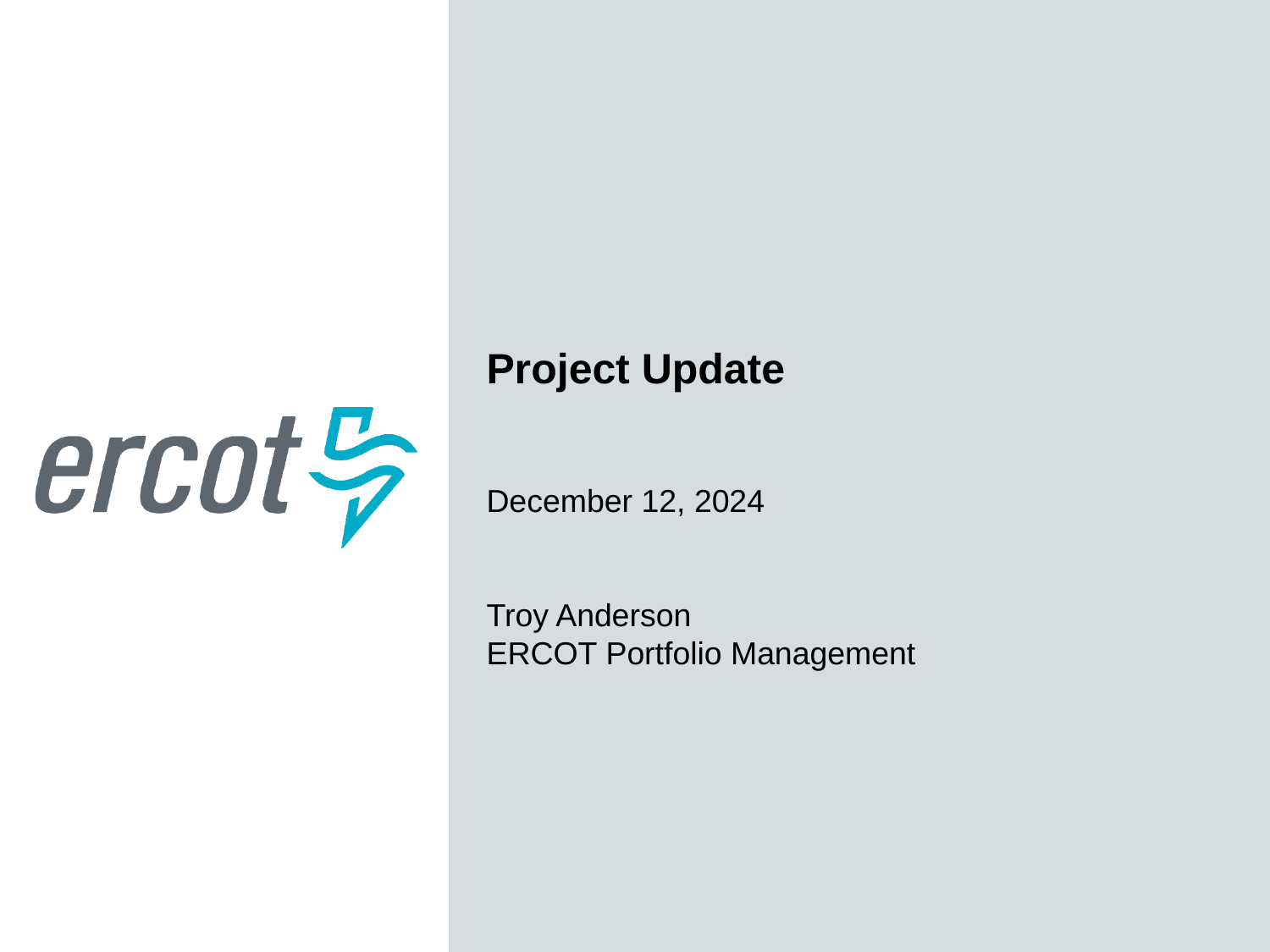

Project Update

December 12, 2024

Troy Anderson
ERCOT Portfolio Management